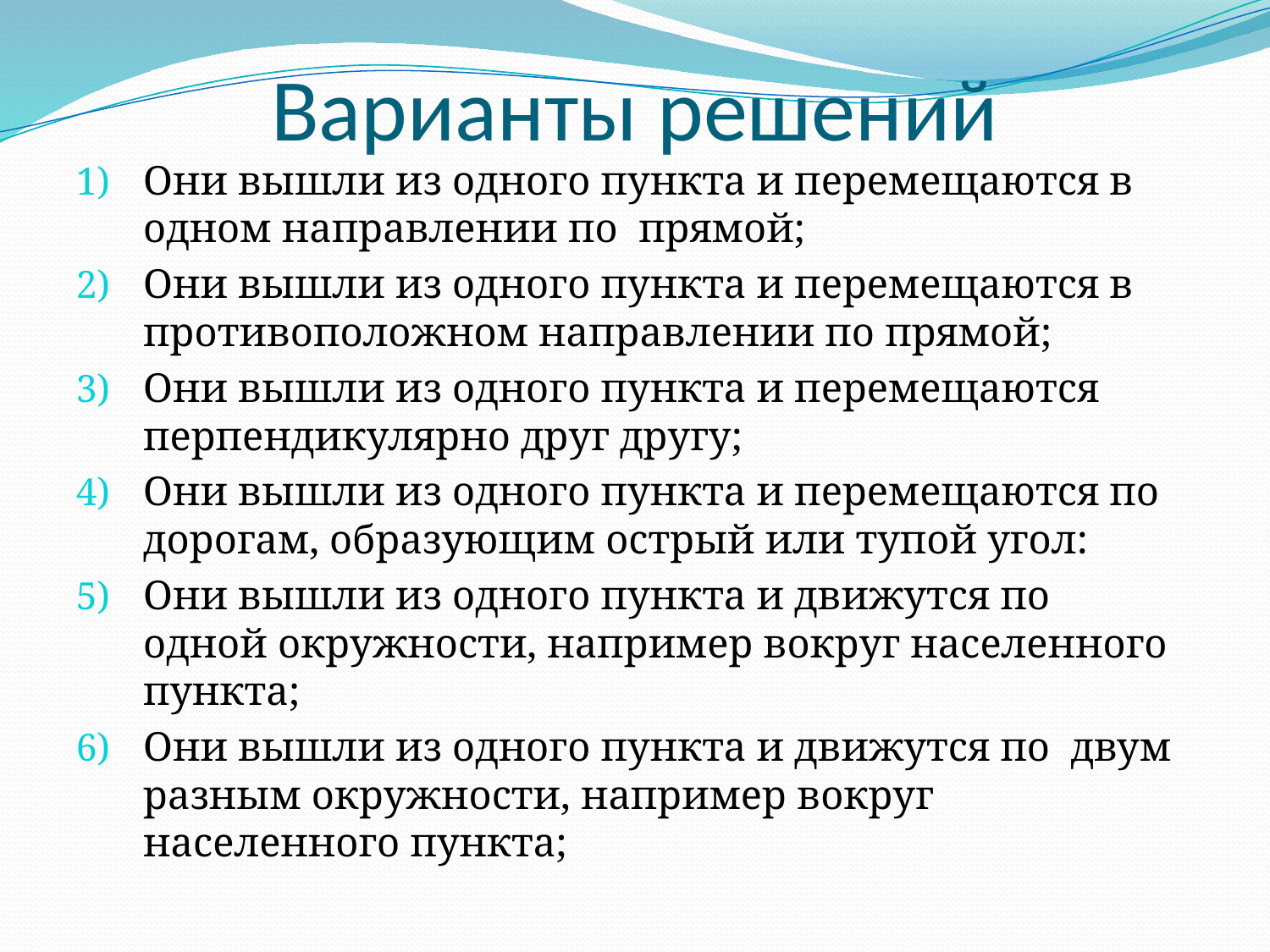

# Варианты решений
Они вышли из одного пункта и перемещаются в одном направлении по  прямой;
Они вышли из одного пункта и перемещаются в противоположном направлении по прямой;
Они вышли из одного пункта и перемещаются перпендикулярно друг другу;
Они вышли из одного пункта и перемещаются по дорогам, образующим острый или тупой угол:
Они вышли из одного пункта и движутся по  одной окружности, например вокруг населенного пункта;
Они вышли из одного пункта и движутся по  двум разным окружности, например вокруг населенного пункта;